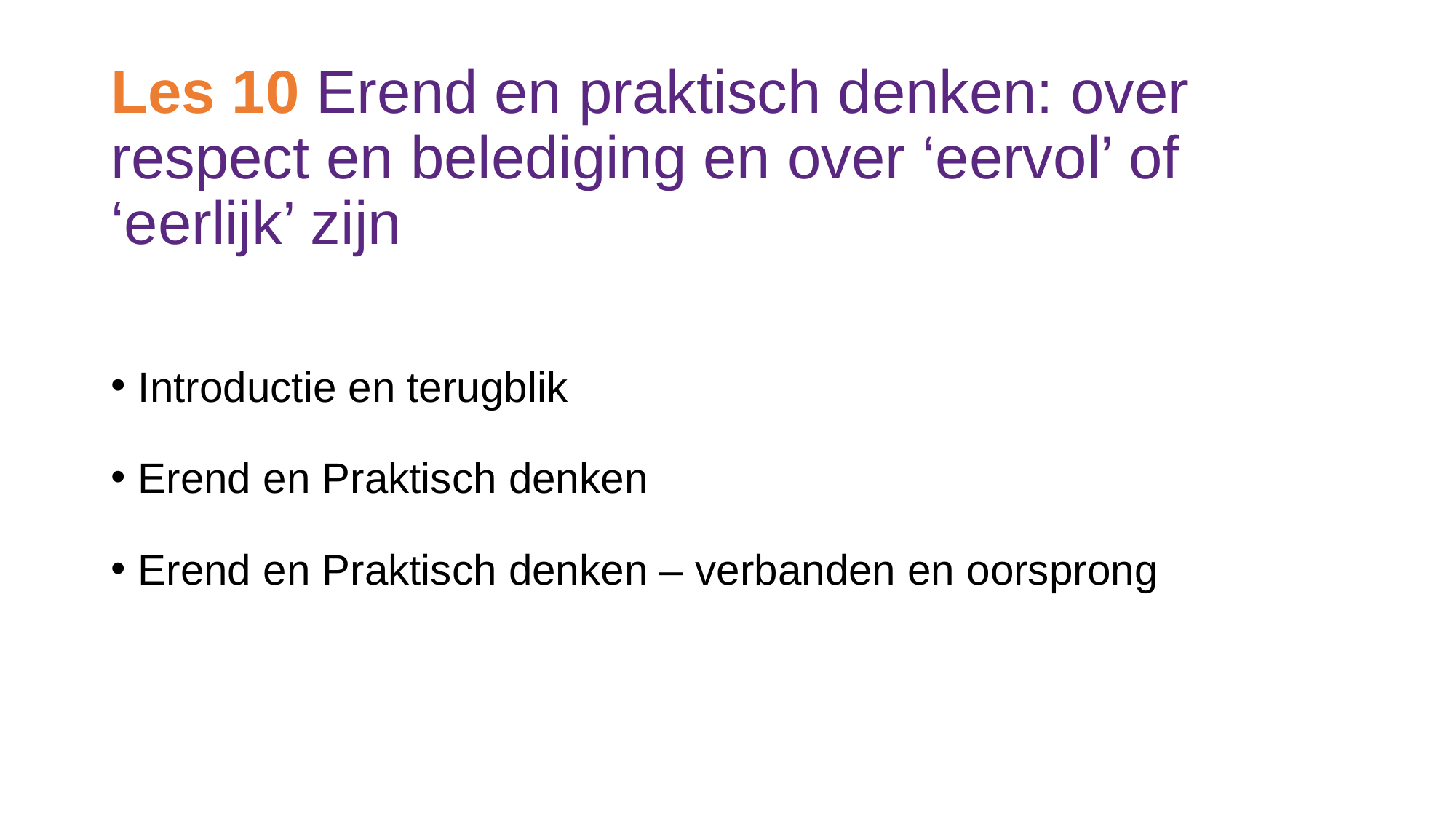

# Les 10 Erend en praktisch denken: over respect en belediging en over ‘eervol’ of ‘eerlijk’ zijn
Introductie en terugblik
Erend en Praktisch denken
Erend en Praktisch denken – verbanden en oorsprong